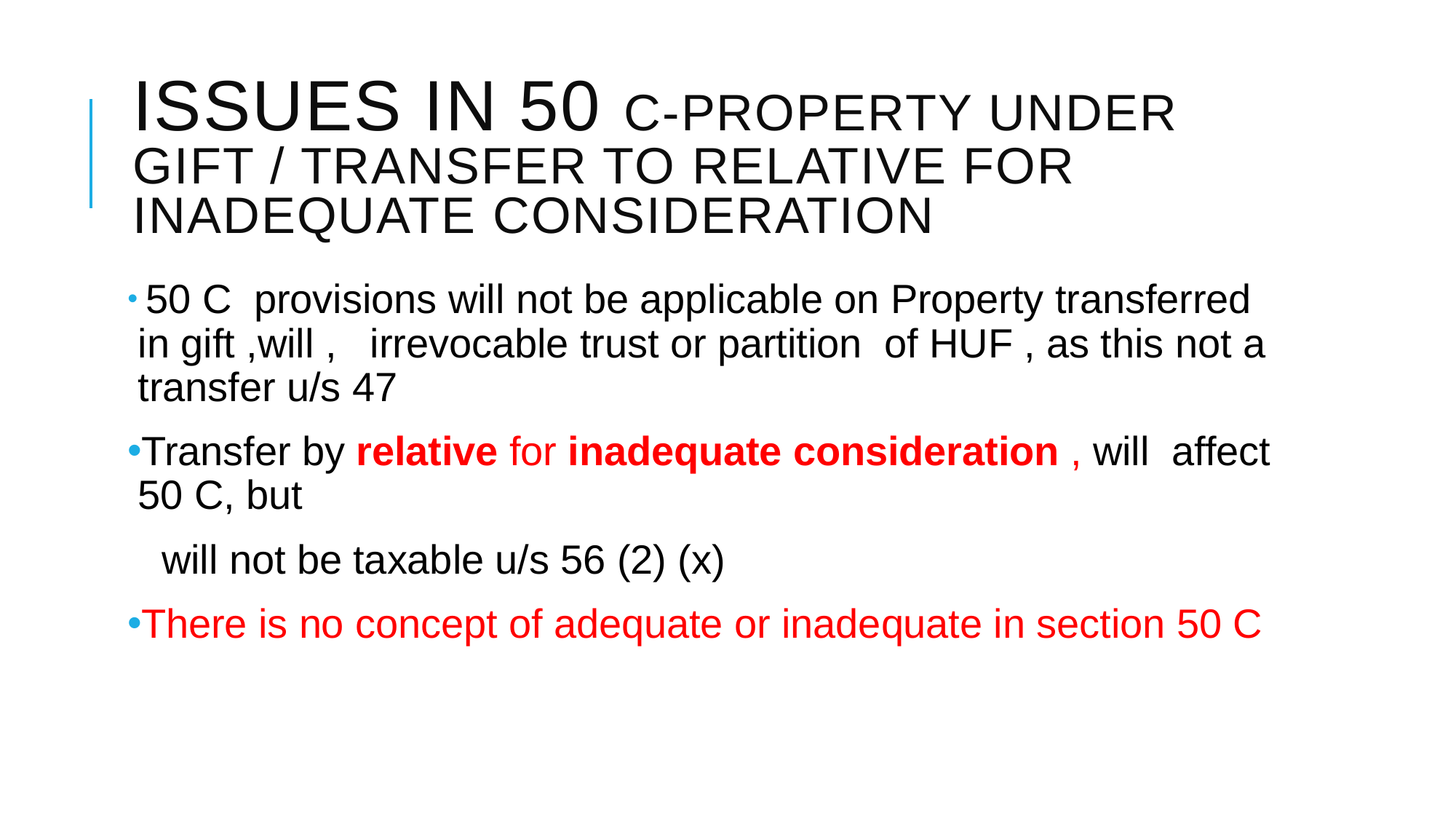

# Issues in 50 C-property under Gift / transfer to relative for inadequate consideration
 50 C  provisions will not be applicable on Property transferred in gift ,will ,   irrevocable trust or partition  of HUF , as this not a transfer u/s 47
Transfer by relative for inadequate consideration , will  affect 50 C, but
   will not be taxable u/s 56 (2) (x)
There is no concept of adequate or inadequate in section 50 C